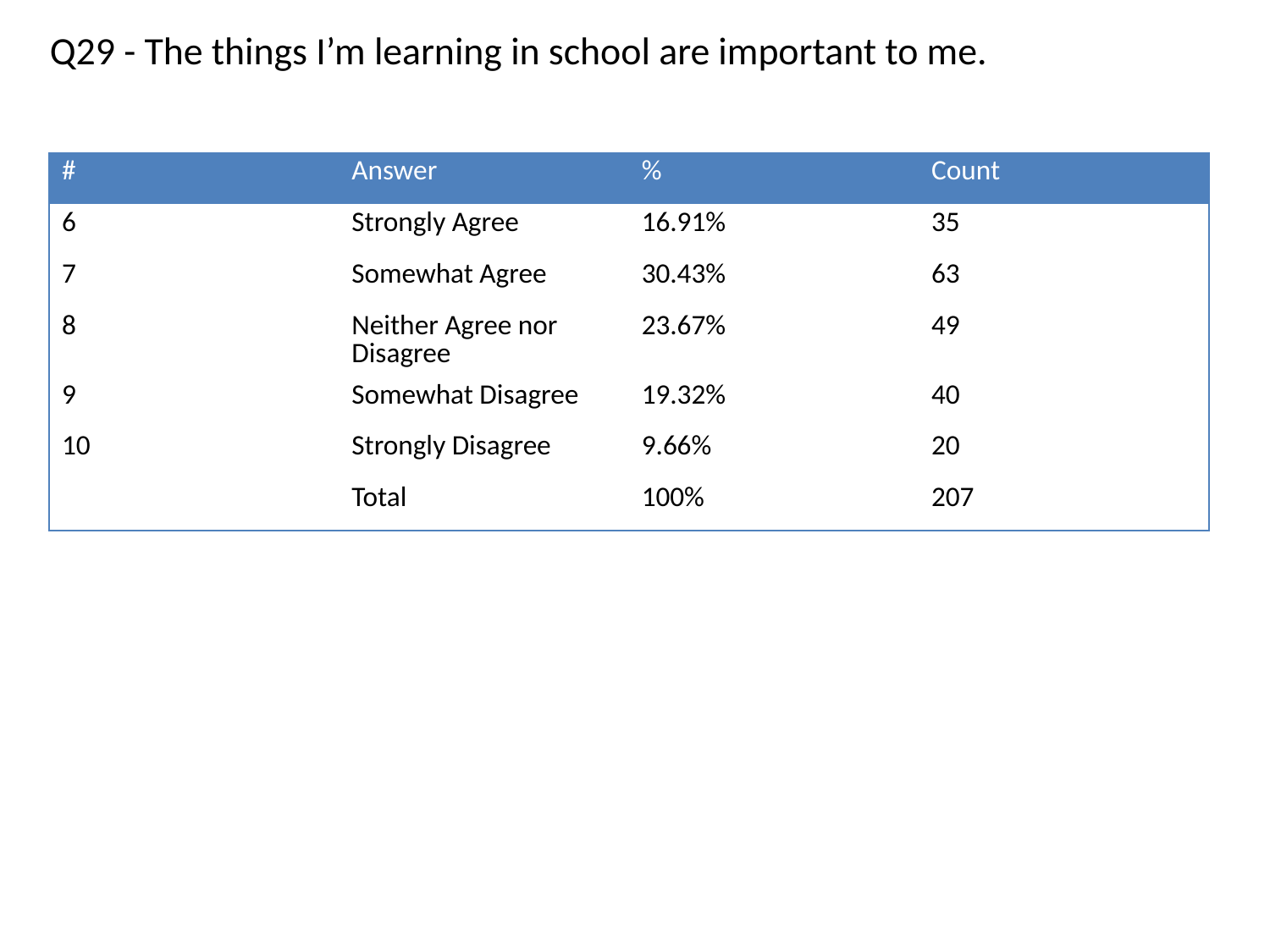

Q29 - The things I’m learning in school are important to me.
| # | Answer | % | Count |
| --- | --- | --- | --- |
| 6 | Strongly Agree | 16.91% | 35 |
| 7 | Somewhat Agree | 30.43% | 63 |
| 8 | Neither Agree nor Disagree | 23.67% | 49 |
| 9 | Somewhat Disagree | 19.32% | 40 |
| 10 | Strongly Disagree | 9.66% | 20 |
|  | Total | 100% | 207 |